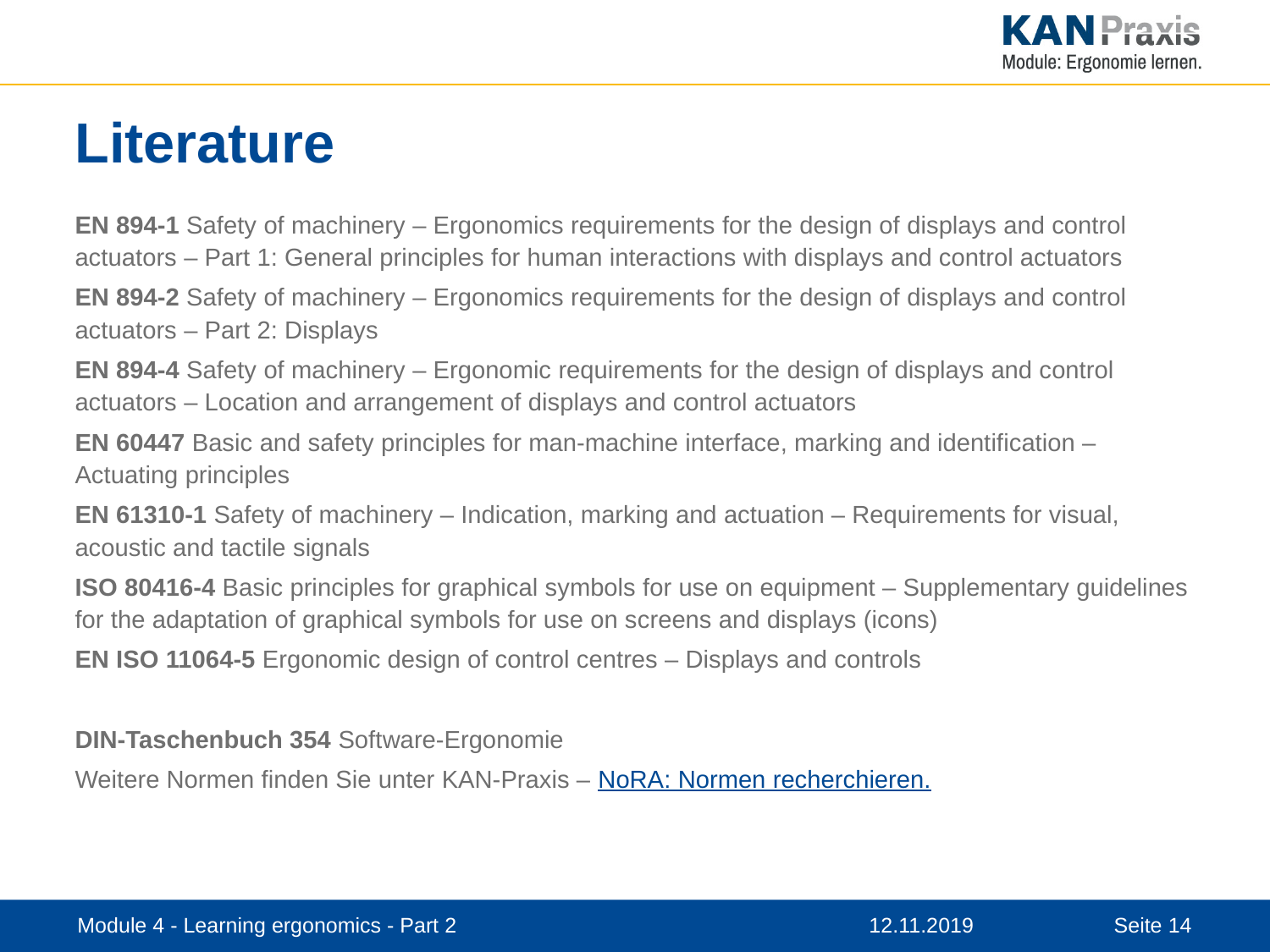

# Literature
EN 894-1 Safety of machinery – Ergonomics requirements for the design of displays and control actuators – Part 1: General principles for human interactions with displays and control actuators
EN 894-2 Safety of machinery – Ergonomics requirements for the design of displays and control actuators – Part 2: Displays
EN 894-4 Safety of machinery – Ergonomic requirements for the design of displays and control actuators – Location and arrangement of displays and control actuators
EN 60447 Basic and safety principles for man-machine interface, marking and identification – Actuating principles
EN 61310-1 Safety of machinery – Indication, marking and actuation – Requirements for visual, acoustic and tactile signals
ISO 80416-4 Basic principles for graphical symbols for use on equipment – Supplementary guidelines for the adaptation of graphical symbols for use on screens and displays (icons)
EN ISO 11064-5 Ergonomic design of control centres – Displays and controls

DIN-Taschenbuch 354 Software-Ergonomie
Weitere Normen finden Sie unter KAN-Praxis – NoRA: Normen recherchieren.

Module 4 - Learning ergonomics - Part 2
12.11.2019
14